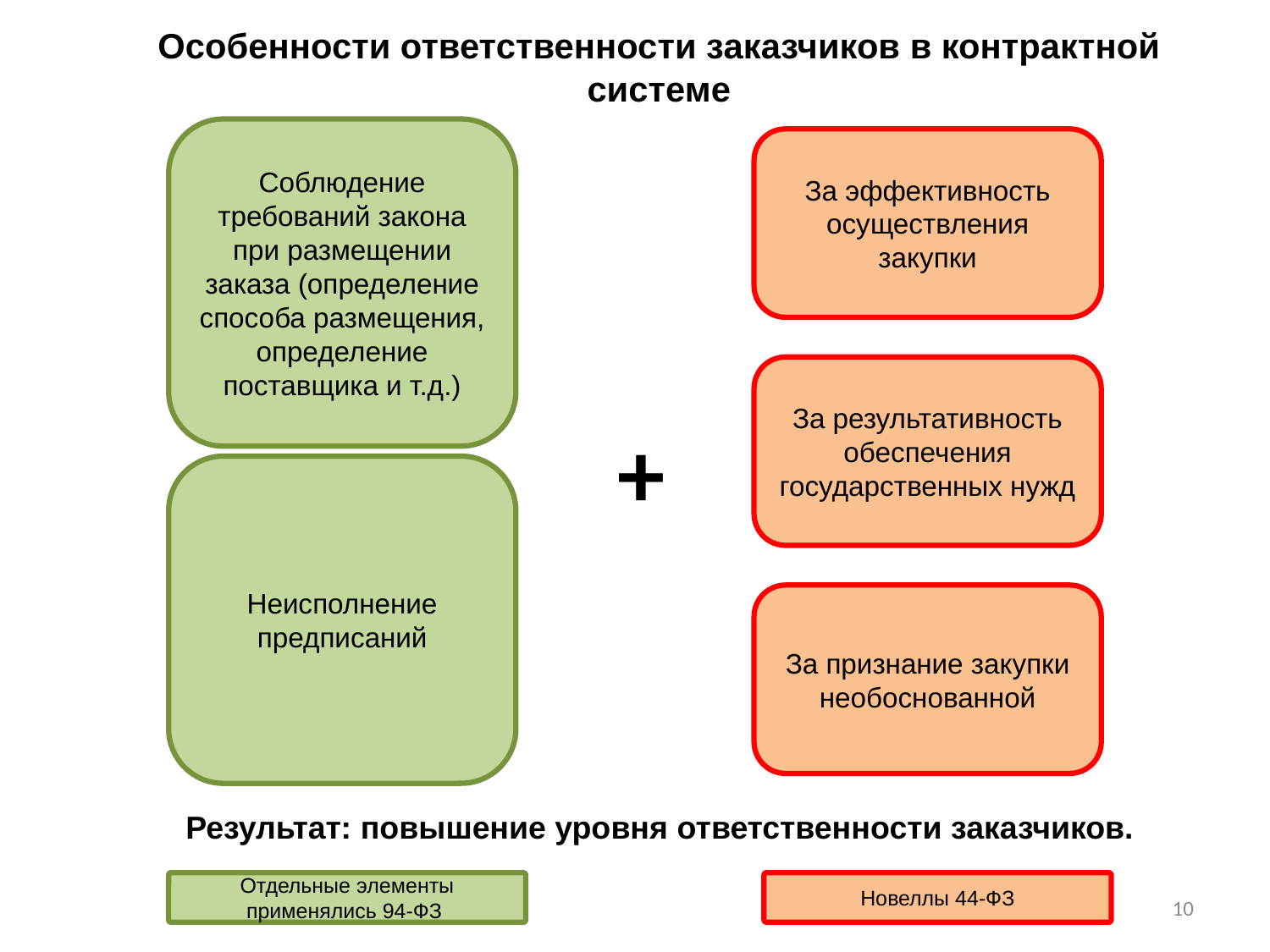

Особенности ответственности заказчиков в контрактной системе
Соблюдение требований закона при размещении заказа (определение способа размещения, определение поставщика и т.д.)
За эффективность осуществления закупки
За результативность обеспечения государственных нужд
+
Неисполнение предписаний
За признание закупки необоснованной
Результат: повышение уровня ответственности заказчиков.
Отдельные элементы применялись 94-ФЗ
Новеллы 44-ФЗ
10